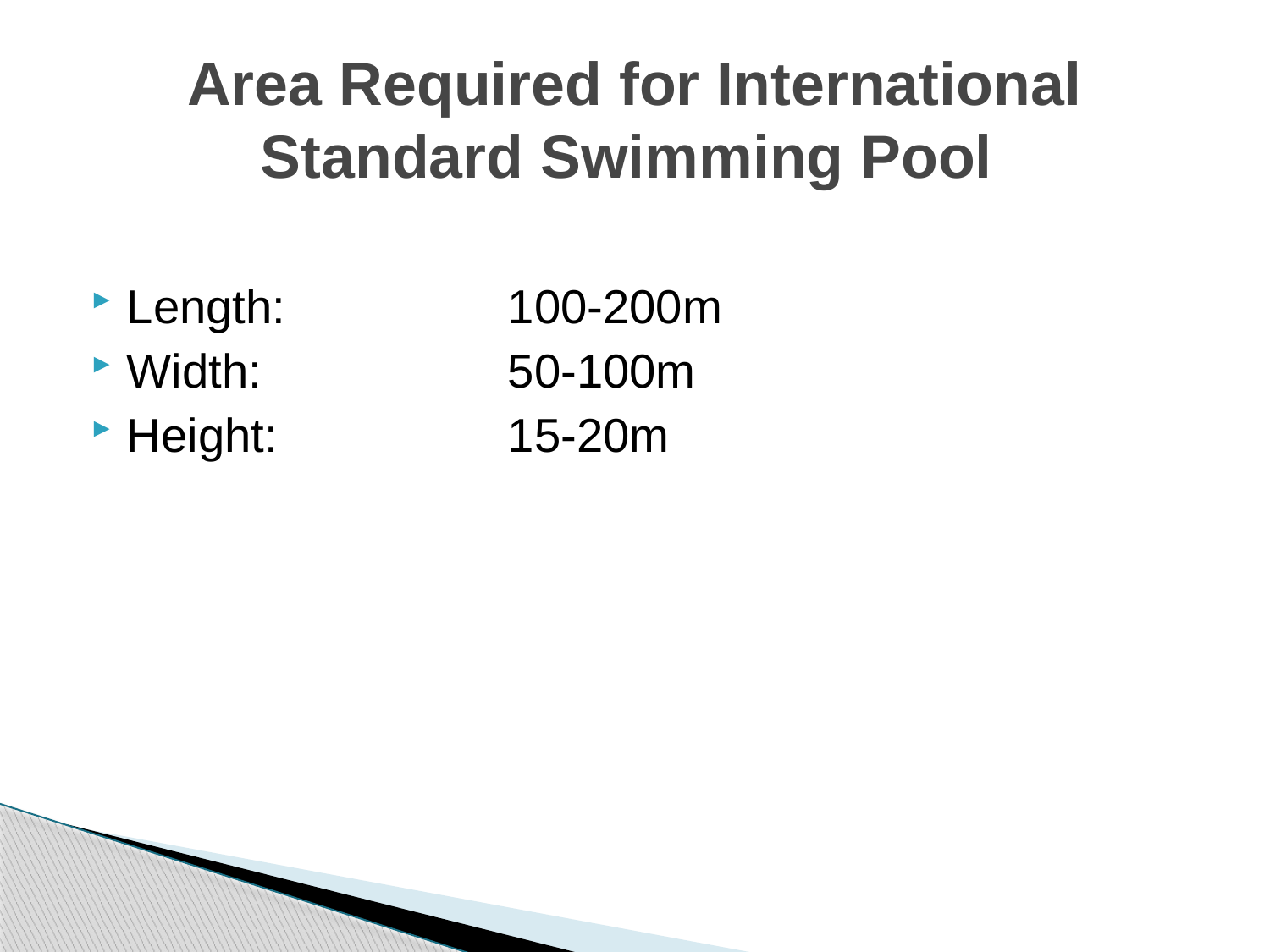

# Area Required for International Standard Swimming Pool

Length:		100-200m
Width:		50-100m
Height:		15-20m